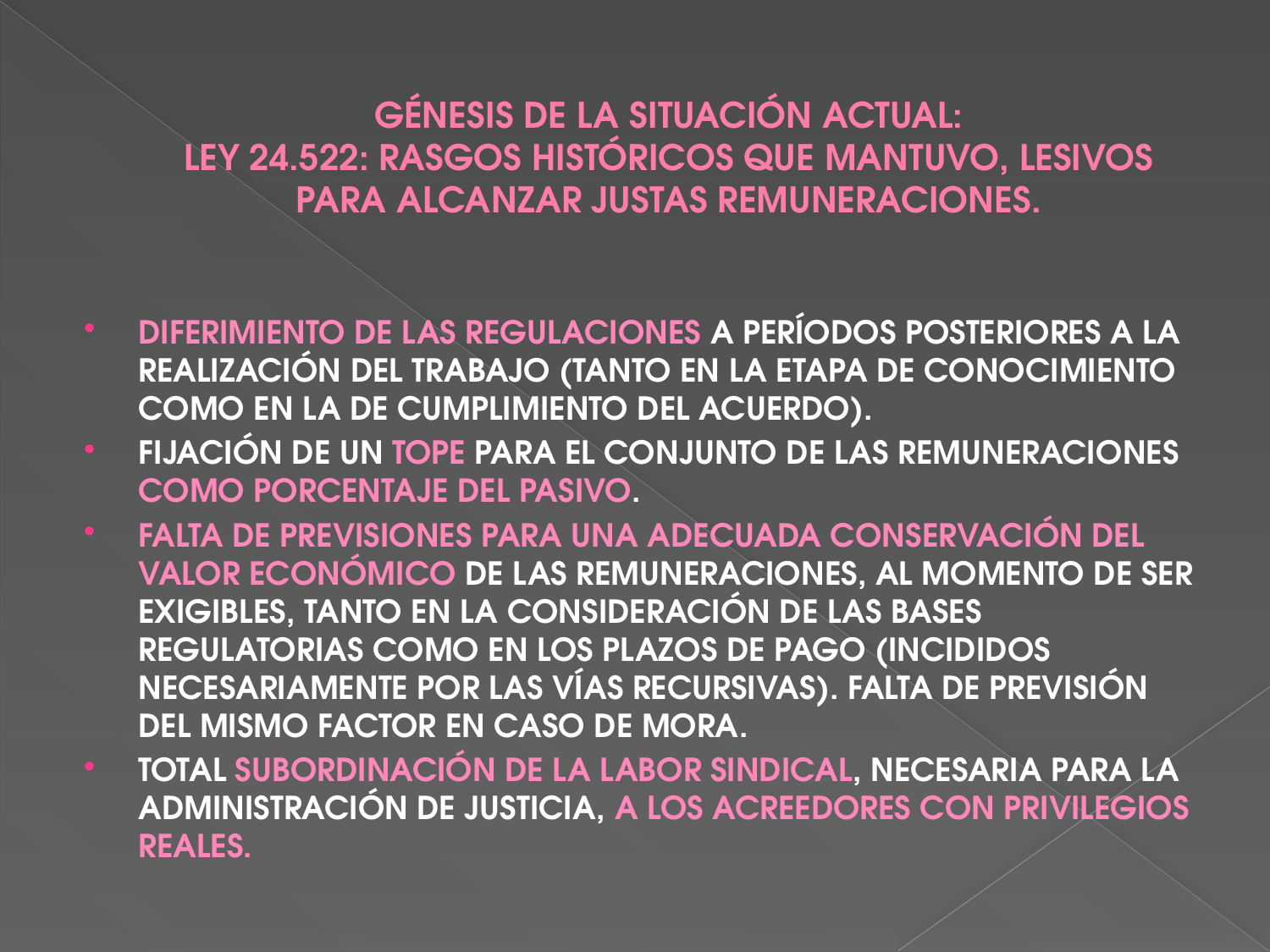

# GÉNESIS DE LA SITUACIÓN ACTUAL: LEY 24.522: RASGOS HISTÓRICOS QUE MANTUVO, LESIVOS PARA ALCANZAR JUSTAS REMUNERACIONES.

DIFERIMIENTO DE LAS REGULACIONES A PERÍODOS POSTERIORES A LA REALIZACIÓN DEL TRABAJO (TANTO EN LA ETAPA DE CONOCIMIENTO COMO EN LA DE CUMPLIMIENTO DEL ACUERDO).
FIJACIÓN DE UN TOPE PARA EL CONJUNTO DE LAS REMUNERACIONES COMO PORCENTAJE DEL PASIVO.
FALTA DE PREVISIONES PARA UNA ADECUADA CONSERVACIÓN DEL VALOR ECONÓMICO DE LAS REMUNERACIONES, AL MOMENTO DE SER EXIGIBLES, TANTO EN LA CONSIDERACIÓN DE LAS BASES REGULATORIAS COMO EN LOS PLAZOS DE PAGO (INCIDIDOS NECESARIAMENTE POR LAS VÍAS RECURSIVAS). FALTA DE PREVISIÓN DEL MISMO FACTOR EN CASO DE MORA.
TOTAL SUBORDINACIÓN DE LA LABOR SINDICAL, NECESARIA PARA LA ADMINISTRACIÓN DE JUSTICIA, A LOS ACREEDORES CON PRIVILEGIOS REALES.